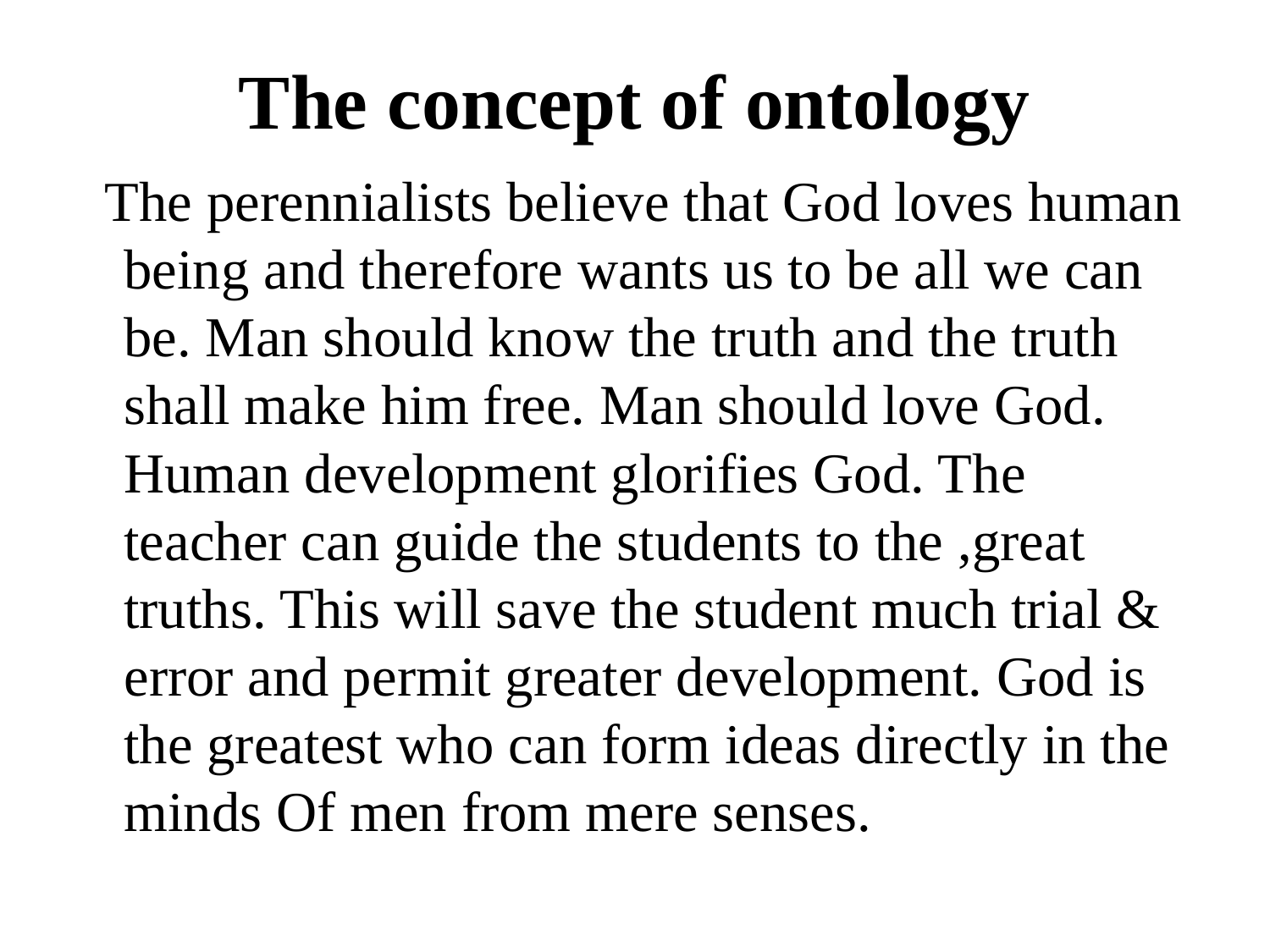

# The concept of ontology
  The perennialists believe that God loves human being and therefore wants us to be all we can be. Man should know the truth and the truth shall make him free. Man should love God. Human development glorifies God. The teacher can guide the students to the ,great truths. This will save the student much trial & error and permit greater development. God is the greatest who can form ideas directly in the minds Of men from mere senses.